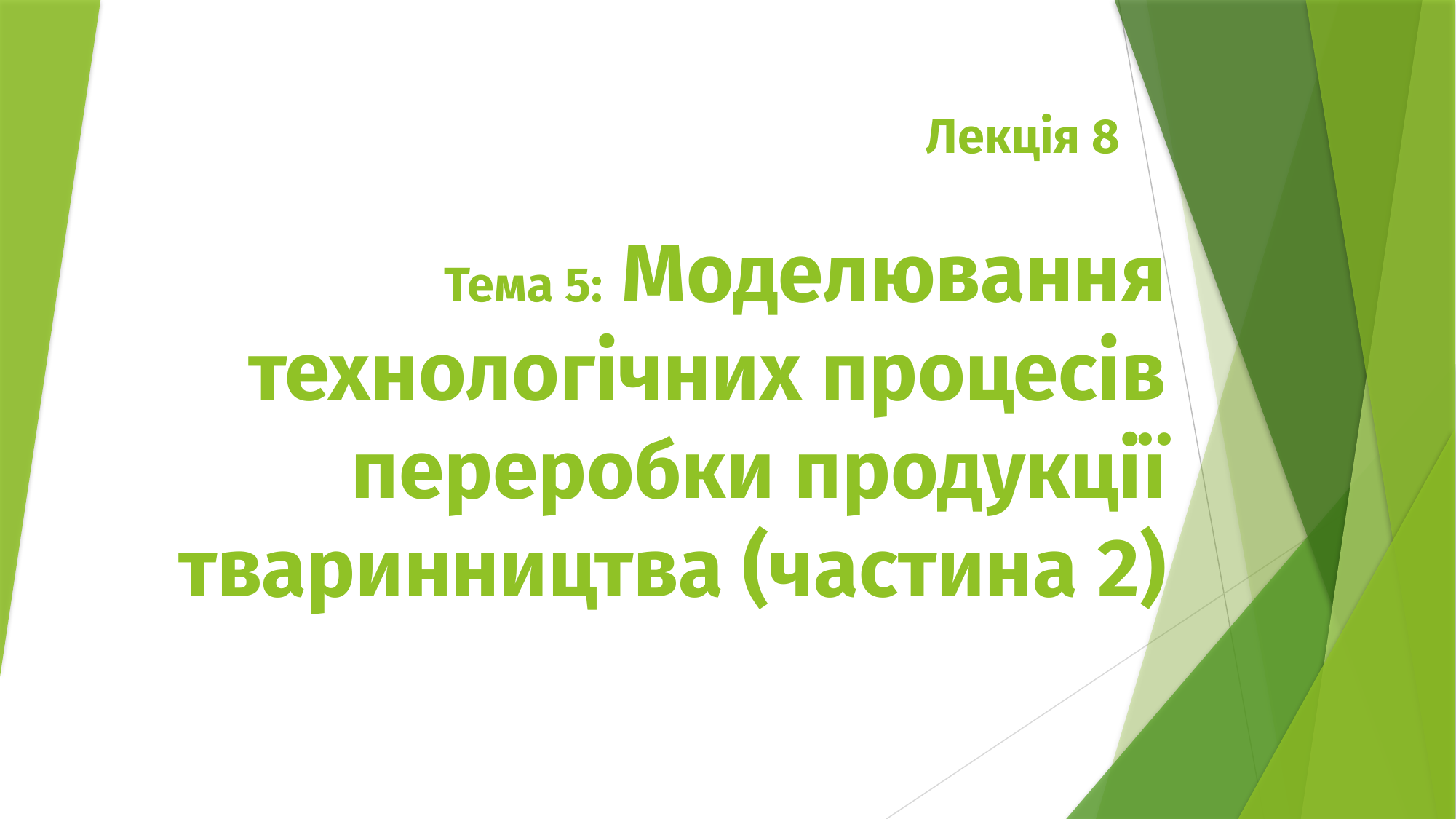

Лекція 8
# Тема 5: Моделювання технологічних процесів переробки продукції тваринництва (частина 2)